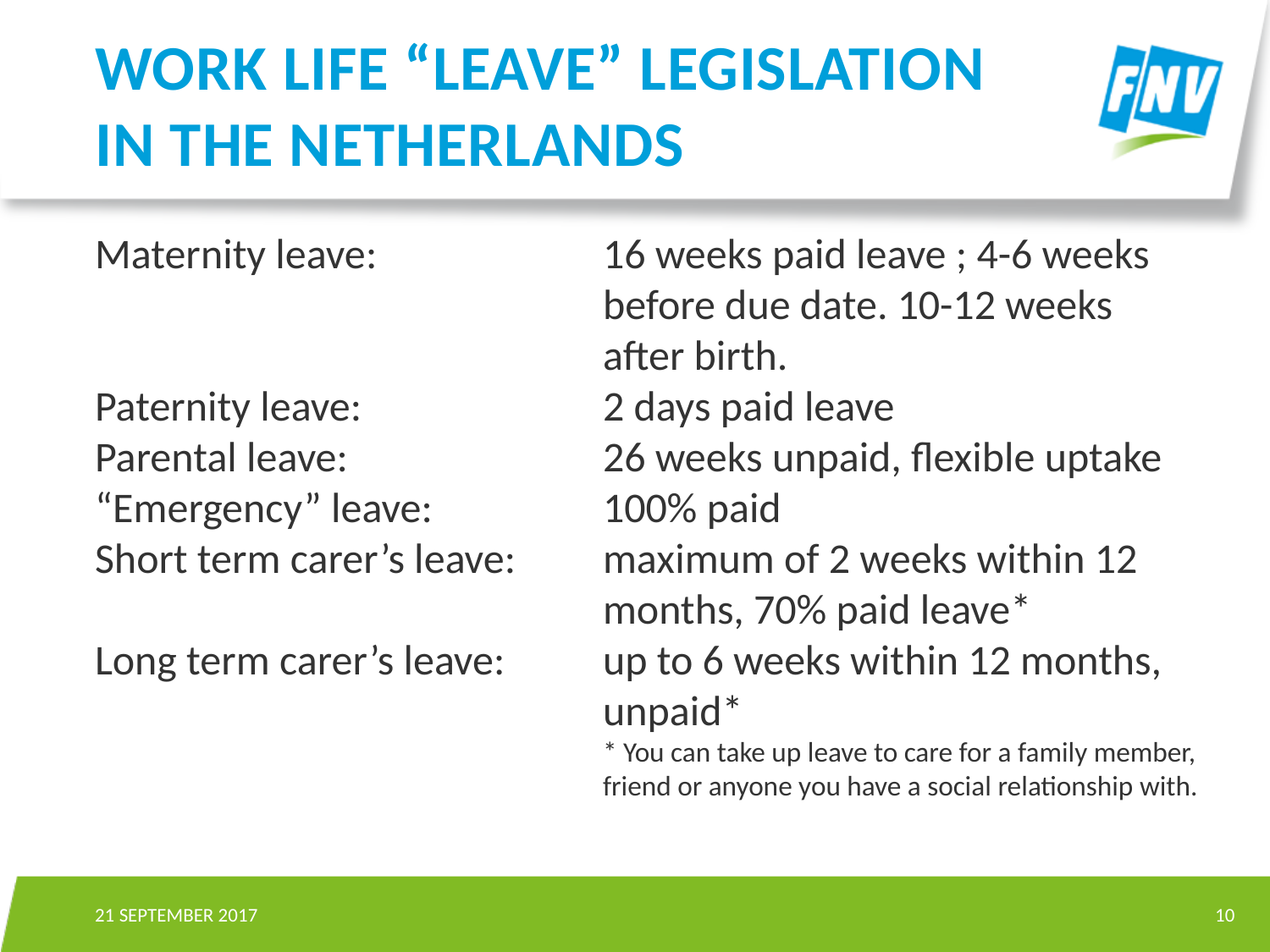

# Work life “Leave” legislation In the netherlands
Maternity leave: 		16 weeks paid leave ; 4-6 weeks 				before due date. 10-12 weeks 				after birth.
Paternity leave: 		2 days paid leave
Parental leave: 		26 weeks unpaid, flexible uptake
“Emergency” leave: 		100% paid
Short term carer’s leave: 	maximum of 2 weeks within 12 				months, 70% paid leave*
Long term carer’s leave: 	up to 6 weeks within 12 months, 				unpaid*
				* You can take up leave to care for a family member, 				friend or anyone you have a social relationship with.

21 september 2017

10